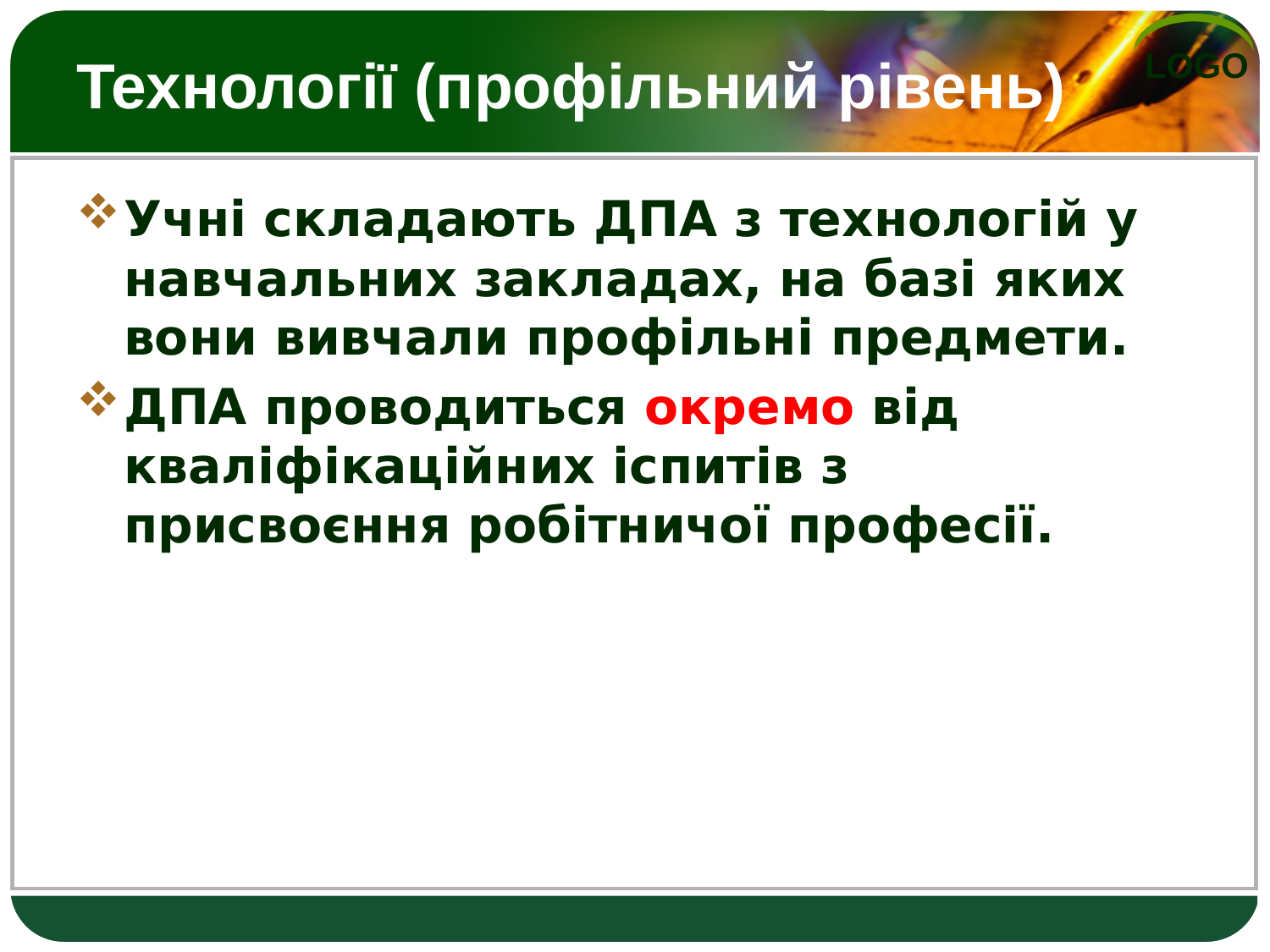

# Технології (профільний рівень)
Учні складають ДПА з технологій у навчальних закладах, на базі яких вони вивчали профільні предмети.
ДПА проводиться окремо від кваліфікаційних іспитів з присвоєння робітничої професії.